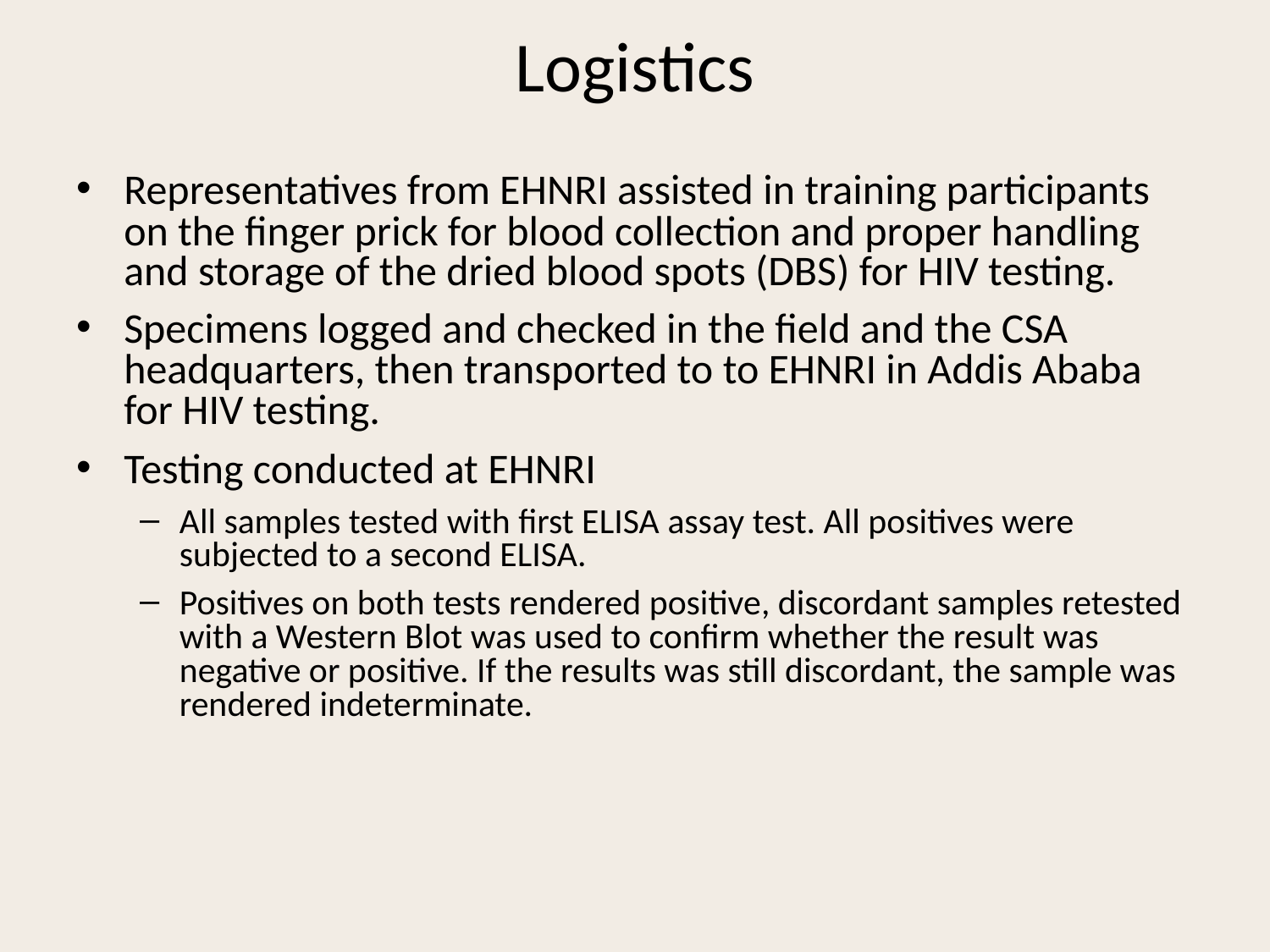

# Logistics
Representatives from EHNRI assisted in training participants on the finger prick for blood collection and proper handling and storage of the dried blood spots (DBS) for HIV testing.
Specimens logged and checked in the field and the CSA headquarters, then transported to to EHNRI in Addis Ababa for HIV testing.
Testing conducted at EHNRI
All samples tested with first ELISA assay test. All positives were subjected to a second ELISA.
Positives on both tests rendered positive, discordant samples retested with a Western Blot was used to confirm whether the result was negative or positive. If the results was still discordant, the sample was rendered indeterminate.